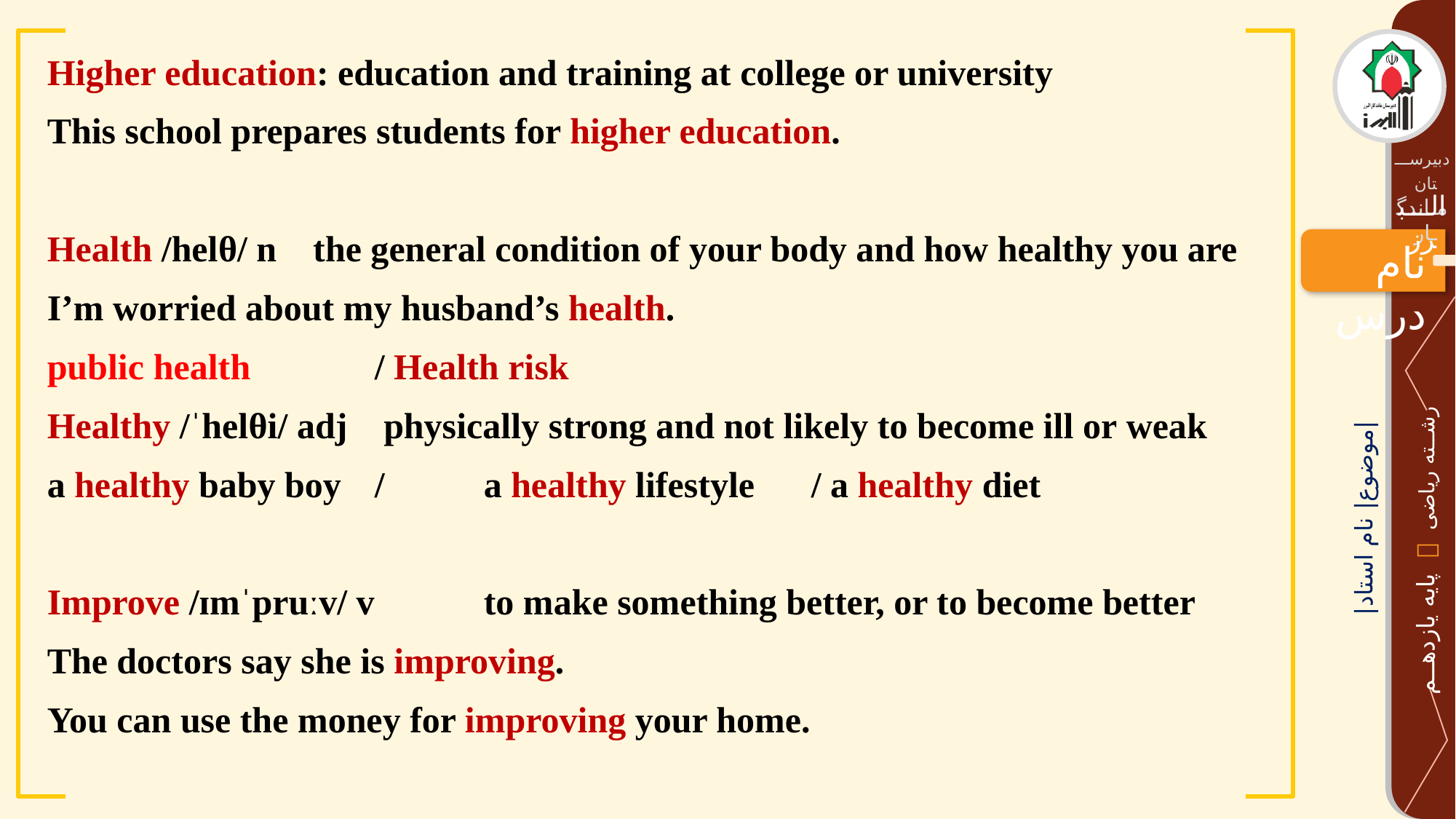

Higher education: education and training at college or university
This school prepares students for higher education.

Health /helθ/ n    the general condition of your body and how healthy you are
I’m worried about my husband’s health.
public health		/ Health risk
Healthy /ˈhelθi/ adj	 physically strong and not likely to become ill or weak
a healthy baby boy	/ 	a healthy lifestyle	/ a healthy diet

Improve /ɪmˈpruːv/ v  	to make something better, or to become better
The doctors say she is improving.
You can use the money for improving your home.